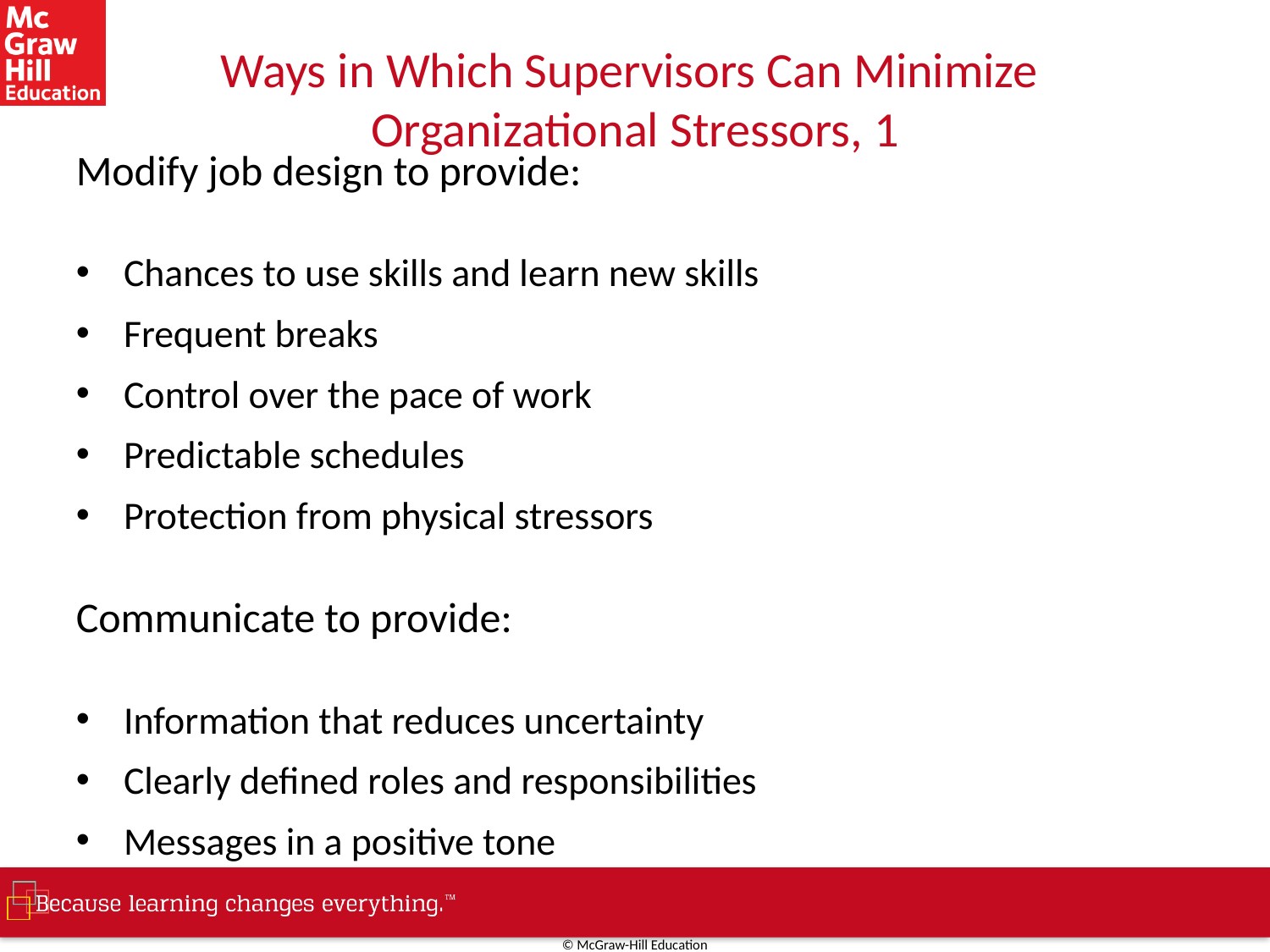

# Ways in Which Supervisors Can Minimize Organizational Stressors, 1
Modify job design to provide:

Chances to use skills and learn new skills
Frequent breaks
Control over the pace of work
Predictable schedules
Protection from physical stressors

Communicate to provide:

Information that reduces uncertainty
Clearly defined roles and responsibilities
Messages in a positive tone